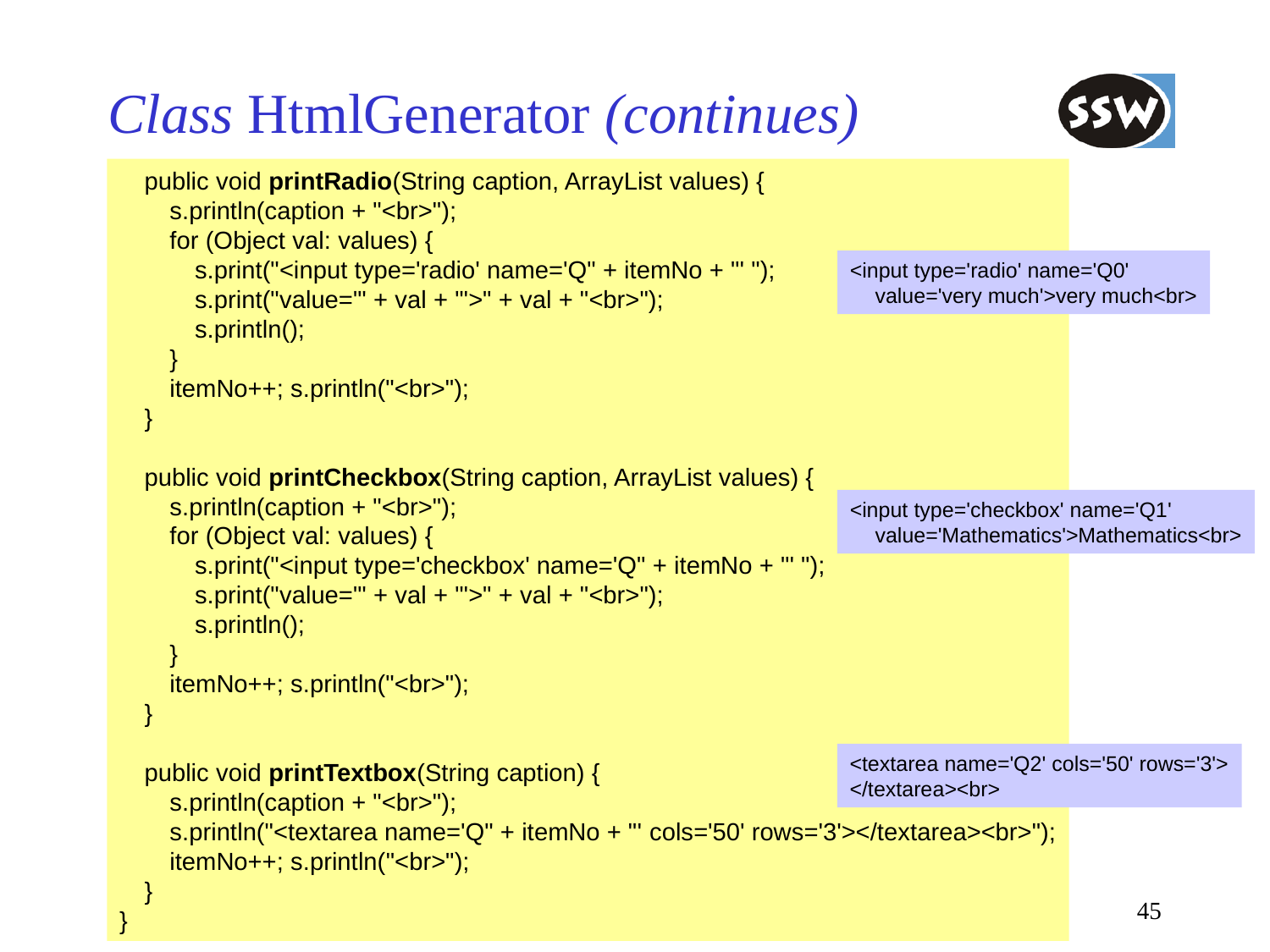

# Class HtmlGenerator (continues)
	public void printRadio(String caption, ArrayList values) {
		s.println(caption + "<br>");
		for (Object val: values) {
			s.print("<input type='radio' name='Q" + itemNo + "' ");
			s.print("value='" + val + "'>" + val + "<br>");
			s.println();
		}
		itemNo++; s.println("<br>");
	}

	public void printCheckbox(String caption, ArrayList values) {
		s.println(caption + "<br>");
		for (Object val: values) {
			s.print("<input type='checkbox' name='Q" + itemNo + "' ");
			s.print("value='" + val + "'>" + val + "<br>");
			s.println();
		}
		itemNo++; s.println("<br>");
	}

	public void printTextbox(String caption) {
		s.println(caption + "<br>");
		s.println("<textarea name='Q" + itemNo + "' cols='50' rows='3'></textarea><br>");
		itemNo++; s.println("<br>");
	}
}
<input type='radio' name='Q0'
	value='very much'>very much<br>
<input type='checkbox' name='Q1'
	value='Mathematics'>Mathematics<br>
<textarea name='Q2' cols='50' rows='3'>
</textarea><br>
45